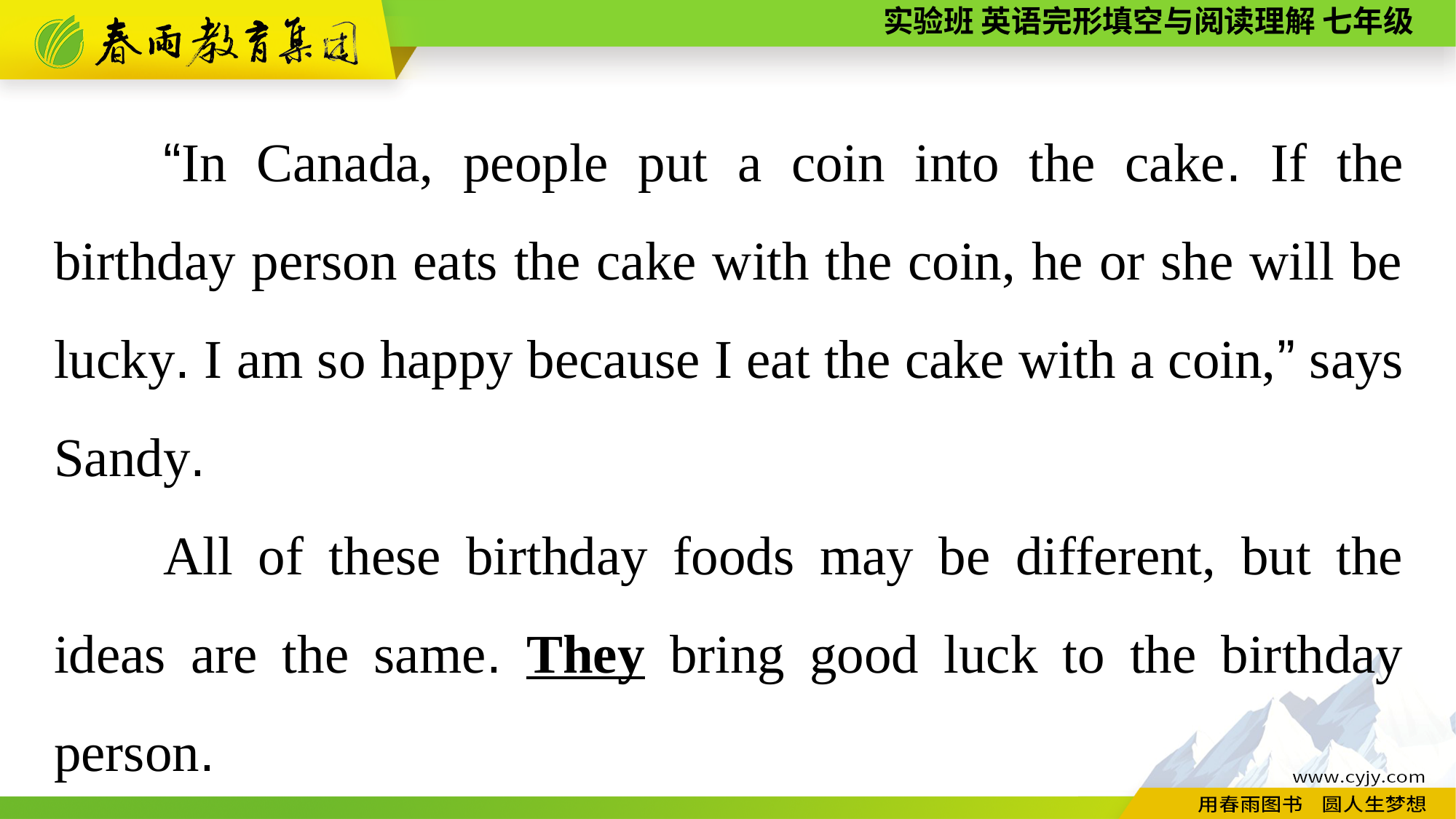

“In Canada, people put a coin into the cake. If the birthday person eats the cake with the coin, he or she will be lucky. I am so happy because I eat the cake with a coin,” says Sandy.
All of these birthday foods may be different, but the ideas are the same. They bring good luck to the birthday person.